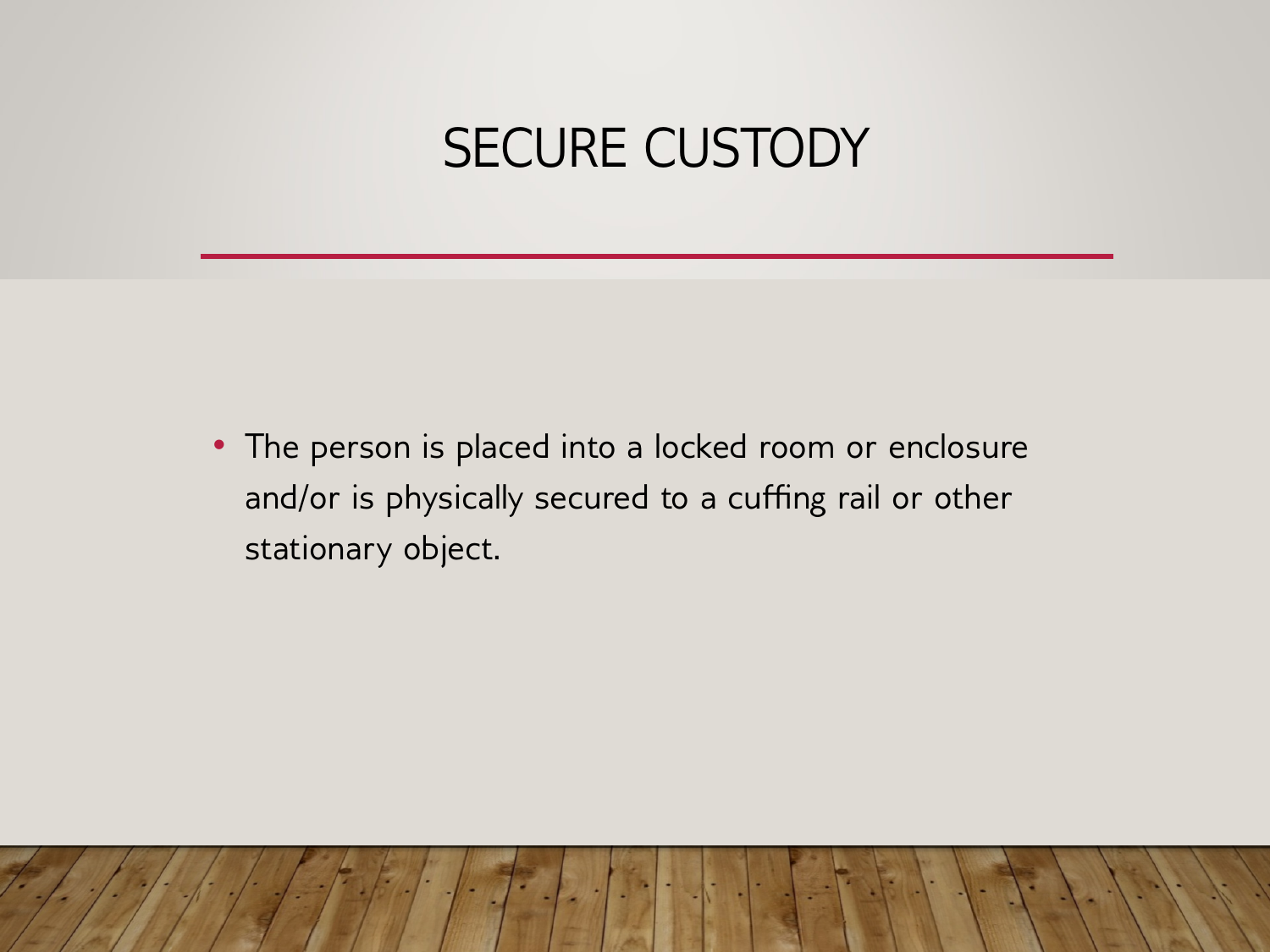

# SECURE CUSTODY

The person is placed into a locked room or enclosure and/or is physically secured to a cuffing rail or other stationary object.